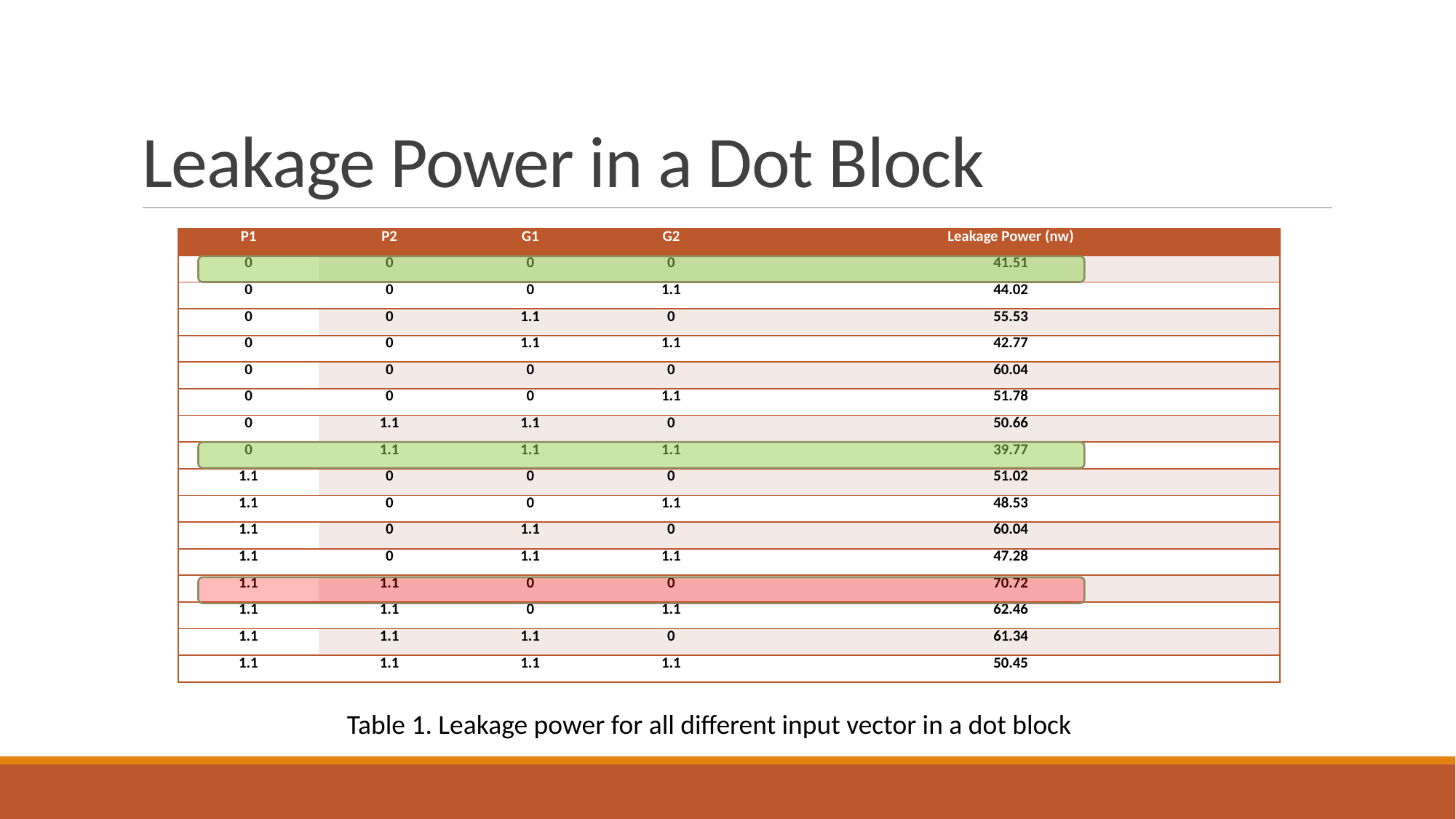

# Leakage Power in a Dot Block
| P1 | P2 | G1 | G2 | Leakage Power (nw) |
| --- | --- | --- | --- | --- |
| 0 | 0 | 0 | 0 | 41.51 |
| 0 | 0 | 0 | 1.1 | 44.02 |
| 0 | 0 | 1.1 | 0 | 55.53 |
| 0 | 0 | 1.1 | 1.1 | 42.77 |
| 0 | 0 | 0 | 0 | 60.04 |
| 0 | 0 | 0 | 1.1 | 51.78 |
| 0 | 1.1 | 1.1 | 0 | 50.66 |
| 0 | 1.1 | 1.1 | 1.1 | 39.77 |
| 1.1 | 0 | 0 | 0 | 51.02 |
| 1.1 | 0 | 0 | 1.1 | 48.53 |
| 1.1 | 0 | 1.1 | 0 | 60.04 |
| 1.1 | 0 | 1.1 | 1.1 | 47.28 |
| 1.1 | 1.1 | 0 | 0 | 70.72 |
| 1.1 | 1.1 | 0 | 1.1 | 62.46 |
| 1.1 | 1.1 | 1.1 | 0 | 61.34 |
| 1.1 | 1.1 | 1.1 | 1.1 | 50.45 |

Table 1. Leakage power for all different input vector in a dot block